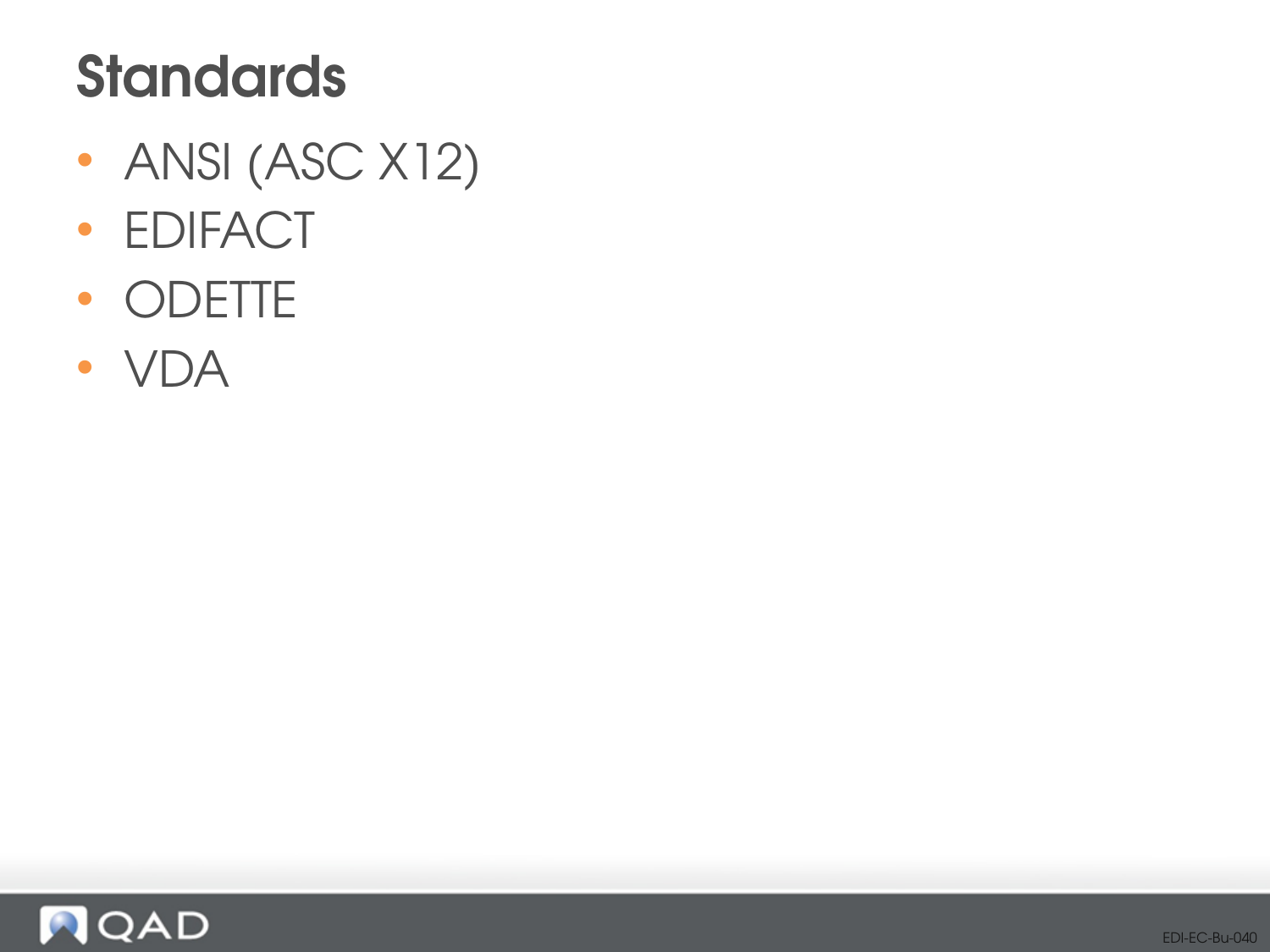

# Standards
ANSI (ASC X12)
EDIFACT
ODETTE
VDA

EDI-EC-Bu-040